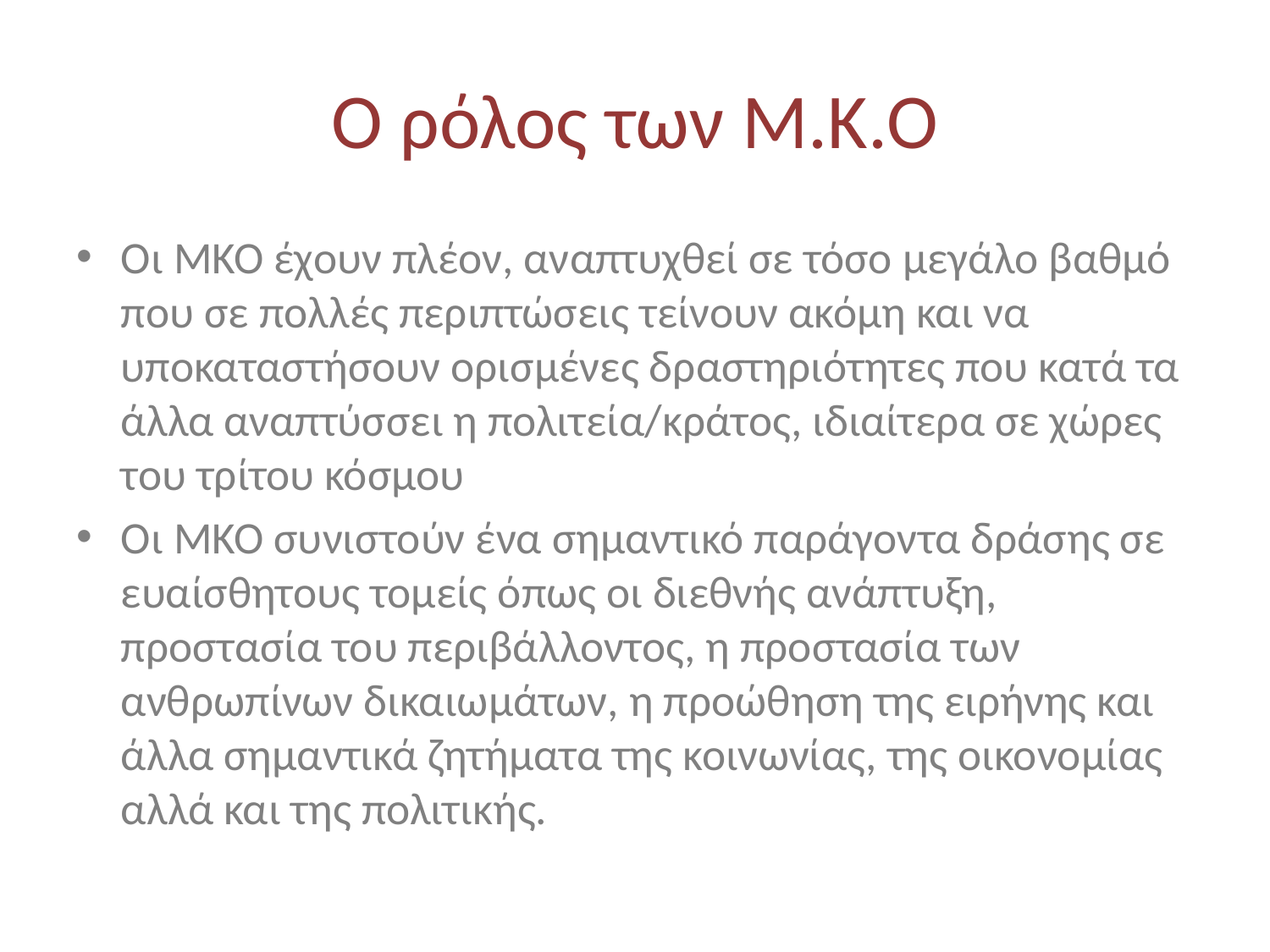

# Ο ρόλος των Μ.Κ.Ο
Οι ΜΚΟ έχουν πλέον, αναπτυχθεί σε τόσο μεγάλο βαθμό που σε πολλές περιπτώσεις τείνουν ακόμη και να υποκαταστήσουν ορισμένες δραστηριότητες που κατά τα άλλα αναπτύσσει η πολιτεία/κράτος, ιδιαίτερα σε χώρες του τρίτου κόσμου
Οι ΜΚΟ συνιστούν ένα σημαντικό παράγοντα δράσης σε ευαίσθητους τομείς όπως οι διεθνής ανάπτυξη, προστασία του περιβάλλοντος, η προστασία των ανθρωπίνων δικαιωμάτων, η προώθηση της ειρήνης και άλλα σημαντικά ζητήματα της κοινωνίας, της οικονομίας αλλά και της πολιτικής.